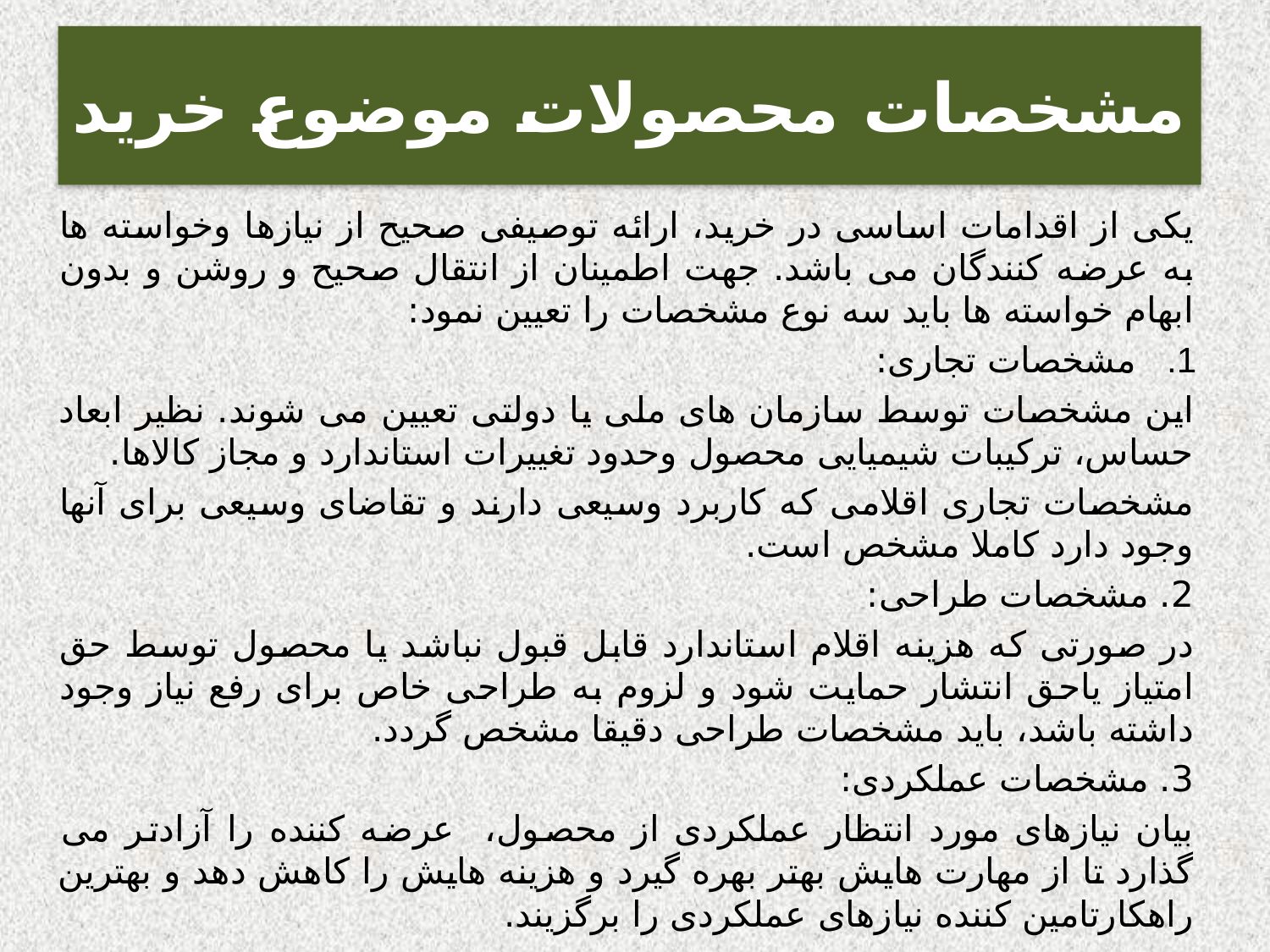

# مشخصات محصولات موضوع خرید
یکی از اقدامات اساسی در خرید، ارائه توصیفی صحیح از نیازها وخواسته ها به عرضه کنندگان می باشد. جهت اطمینان از انتقال صحیح و روشن و بدون ابهام خواسته ها باید سه نوع مشخصات را تعیین نمود:
مشخصات تجاری:
این مشخصات توسط سازمان های ملی یا دولتی تعیین می شوند. نظیر ابعاد حساس، ترکیبات شیمیایی محصول وحدود تغییرات استاندارد و مجاز کالاها.
مشخصات تجاری اقلامی که کاربرد وسیعی دارند و تقاضای وسیعی برای آنها وجود دارد کاملا مشخص است.
2. مشخصات طراحی:
در صورتی که هزینه اقلام استاندارد قابل قبول نباشد یا محصول توسط حق امتیاز یاحق انتشار حمایت شود و لزوم به طراحی خاص برای رفع نیاز وجود داشته باشد، باید مشخصات طراحی دقیقا مشخص گردد.
3. مشخصات عملکردی:
بیان نیازهای مورد انتظار عملکردی از محصول،  عرضه کننده را آزادتر می گذارد تا از مهارت هایش بهتر بهره گیرد و هزینه هایش را کاهش دهد و بهترین راهکارتامین کننده نیازهای عملکردی را برگزیند.